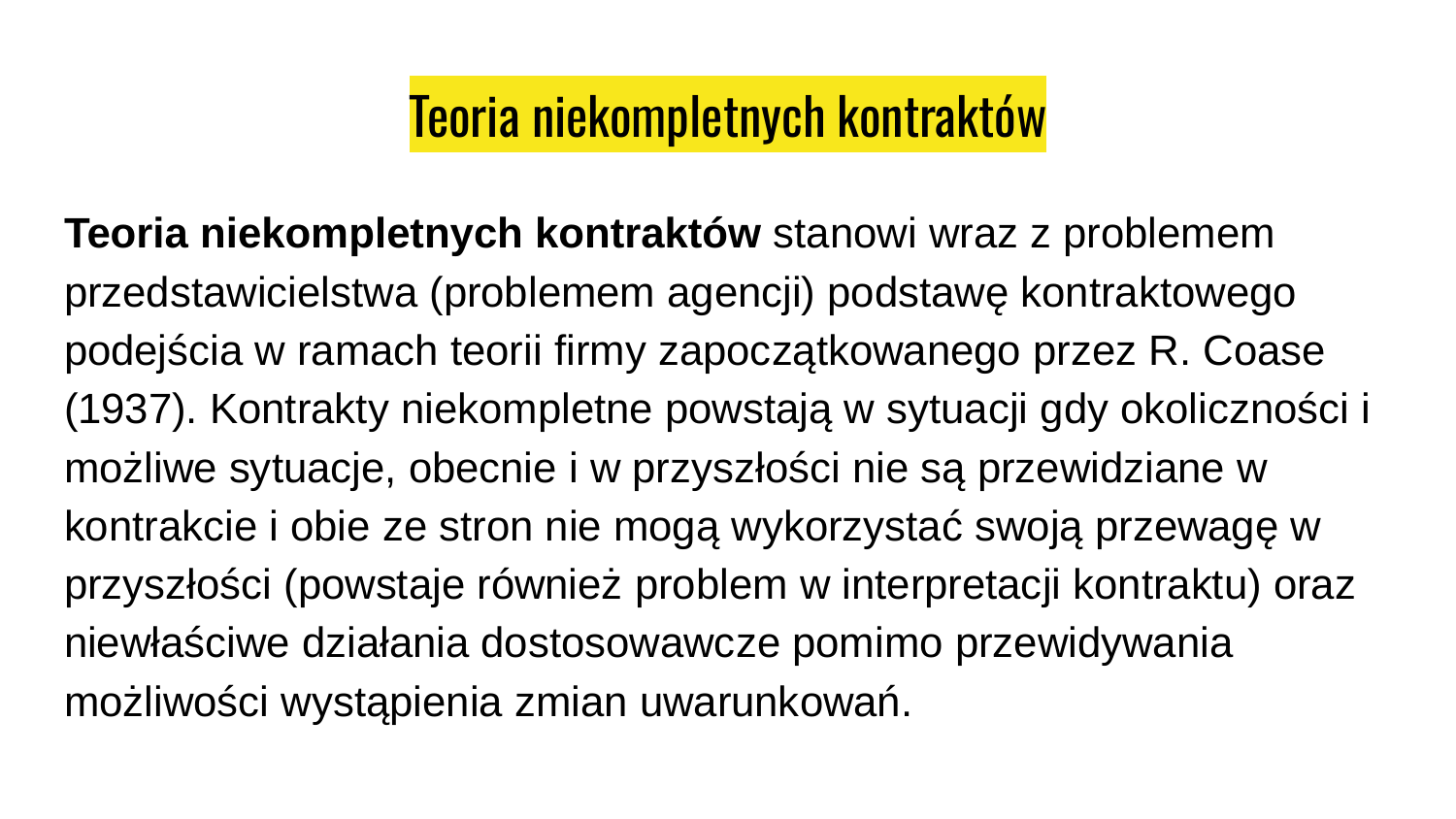

# Teoria niekompletnych kontraktów

Teoria niekompletnych kontraktów stanowi wraz z problemem przedstawicielstwa (problemem agencji) podstawę kontraktowego podejścia w ramach teorii firmy zapoczątkowanego przez R. Coase (1937). Kontrakty niekompletne powstają w sytuacji gdy okoliczności i możliwe sytuacje, obecnie i w przyszłości nie są przewidziane w kontrakcie i obie ze stron nie mogą wykorzystać swoją przewagę w przyszłości (powstaje również problem w interpretacji kontraktu) oraz niewłaściwe działania dostosowawcze pomimo przewidywania możliwości wystąpienia zmian uwarunkowań.